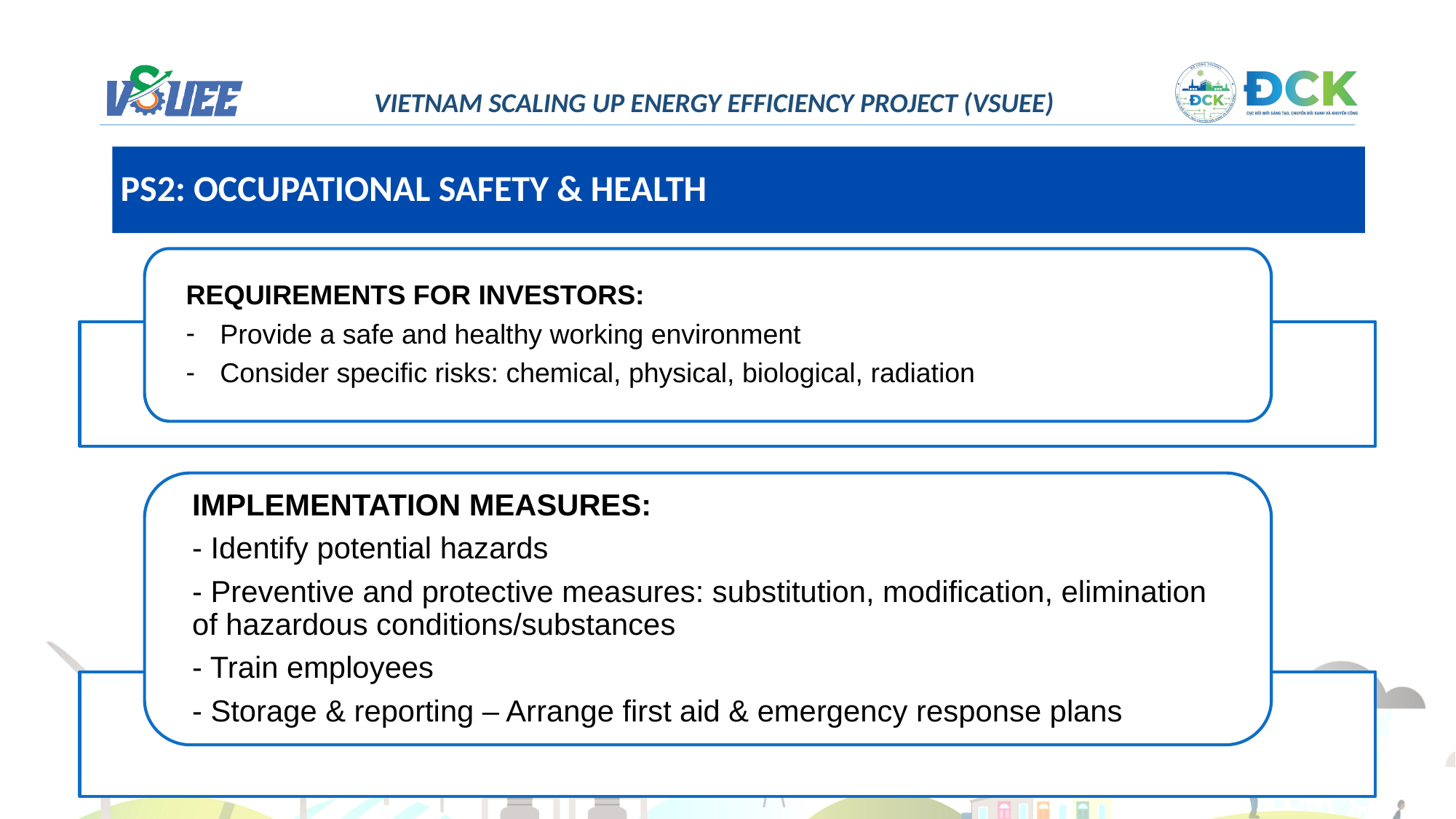

PS2: OCCUPATIONAL SAFETY & HEALTH
REQUIREMENTS FOR INVESTORS:
Provide a safe and healthy working environment
Consider specific risks: chemical, physical, biological, radiation

IMPLEMENTATION MEASURES:
- Identify potential hazards
- Preventive and protective measures: substitution, modification, elimination of hazardous conditions/substances
- Train employees
- Storage & reporting – Arrange first aid & emergency response plans